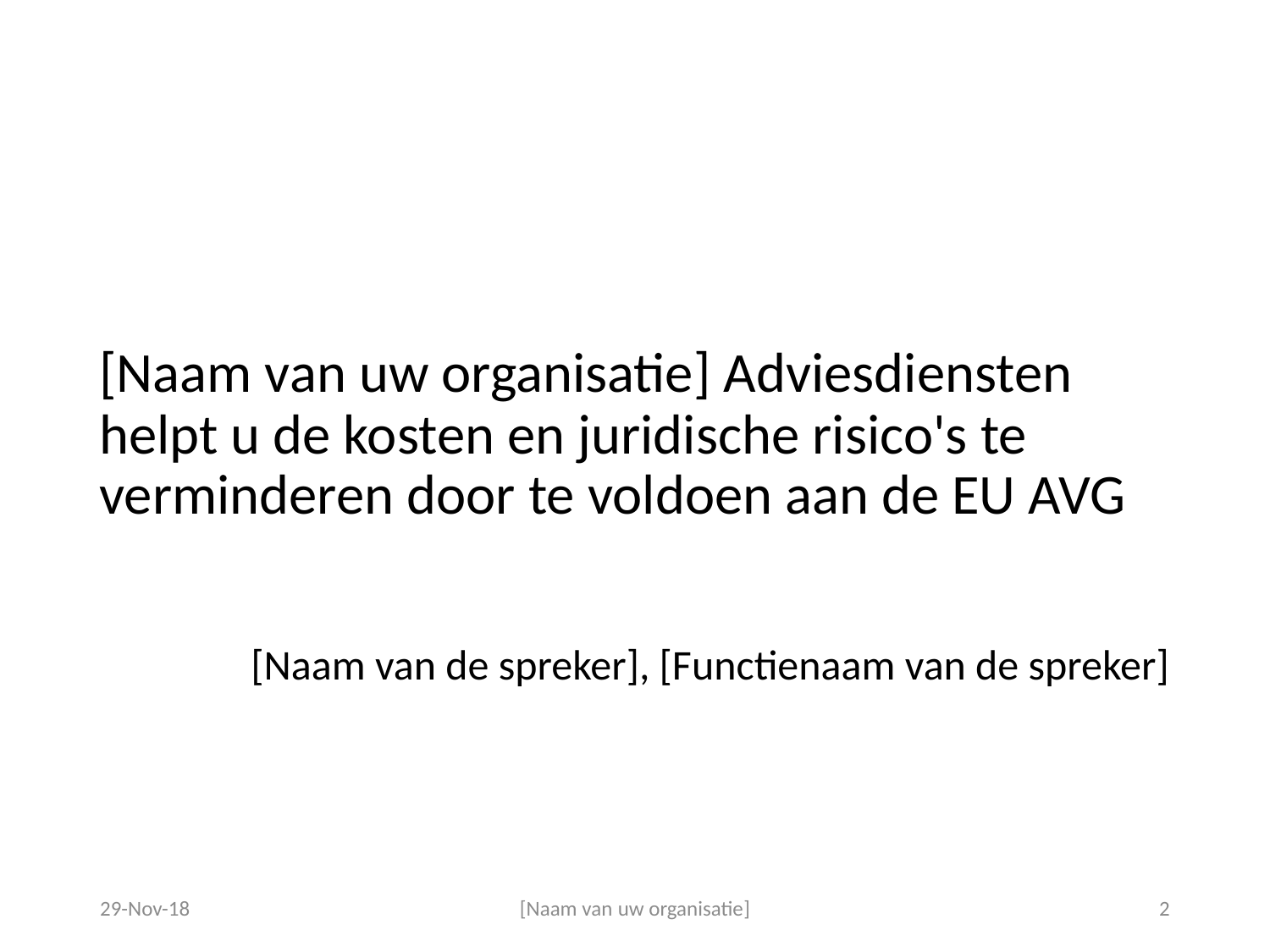

# [Naam van uw organisatie] Adviesdiensten helpt u de kosten en juridische risico's te verminderen door te voldoen aan de EU AVG
[Naam van de spreker], [Functienaam van de spreker]
29-Nov-18
[Naam van uw organisatie]
2